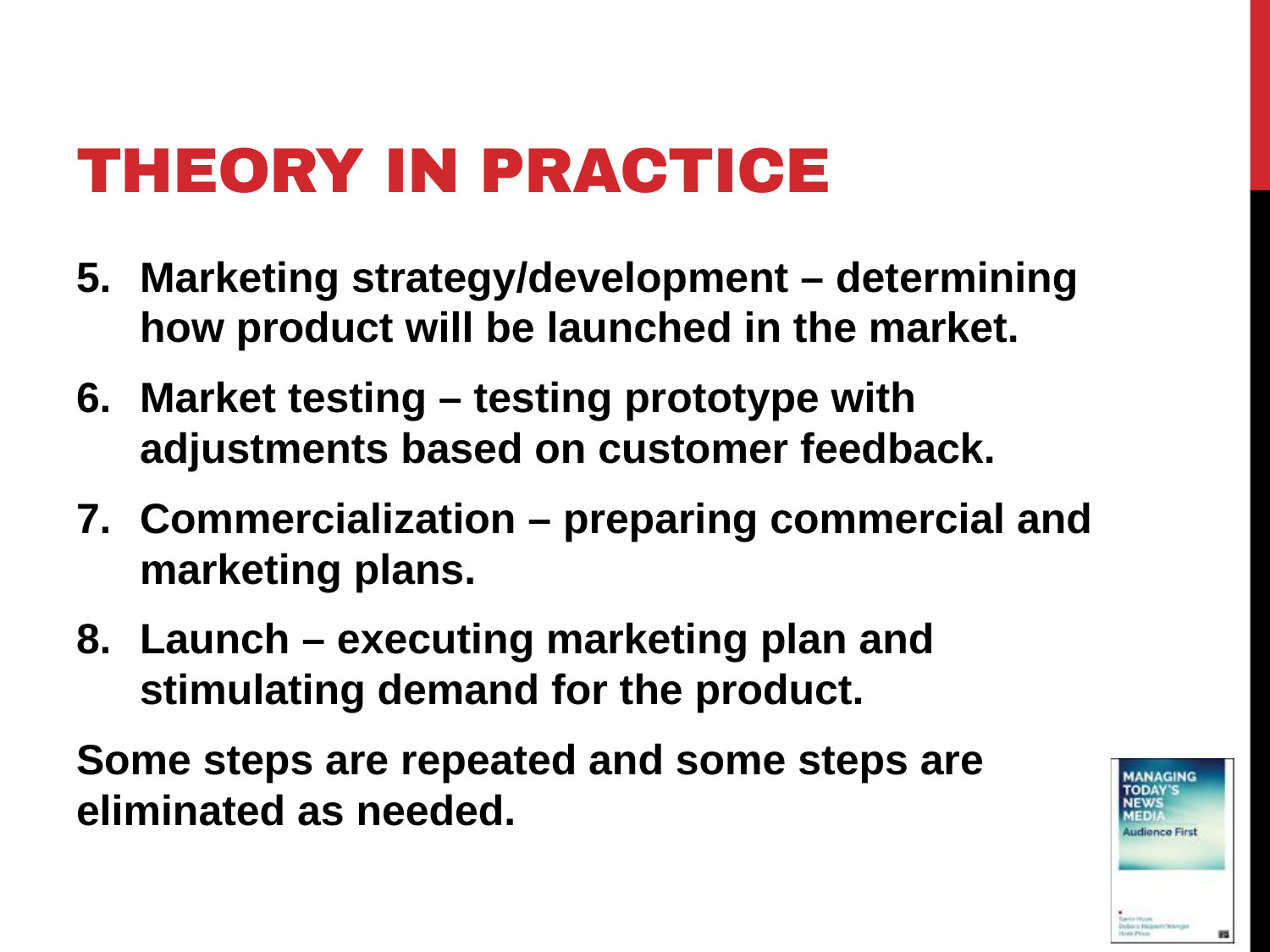

# Theory in practice
Marketing strategy/development – determining how product will be launched in the market.
Market testing – testing prototype with adjustments based on customer feedback.
Commercialization – preparing commercial and marketing plans.
Launch – executing marketing plan and stimulating demand for the product.
Some steps are repeated and some steps are eliminated as needed.